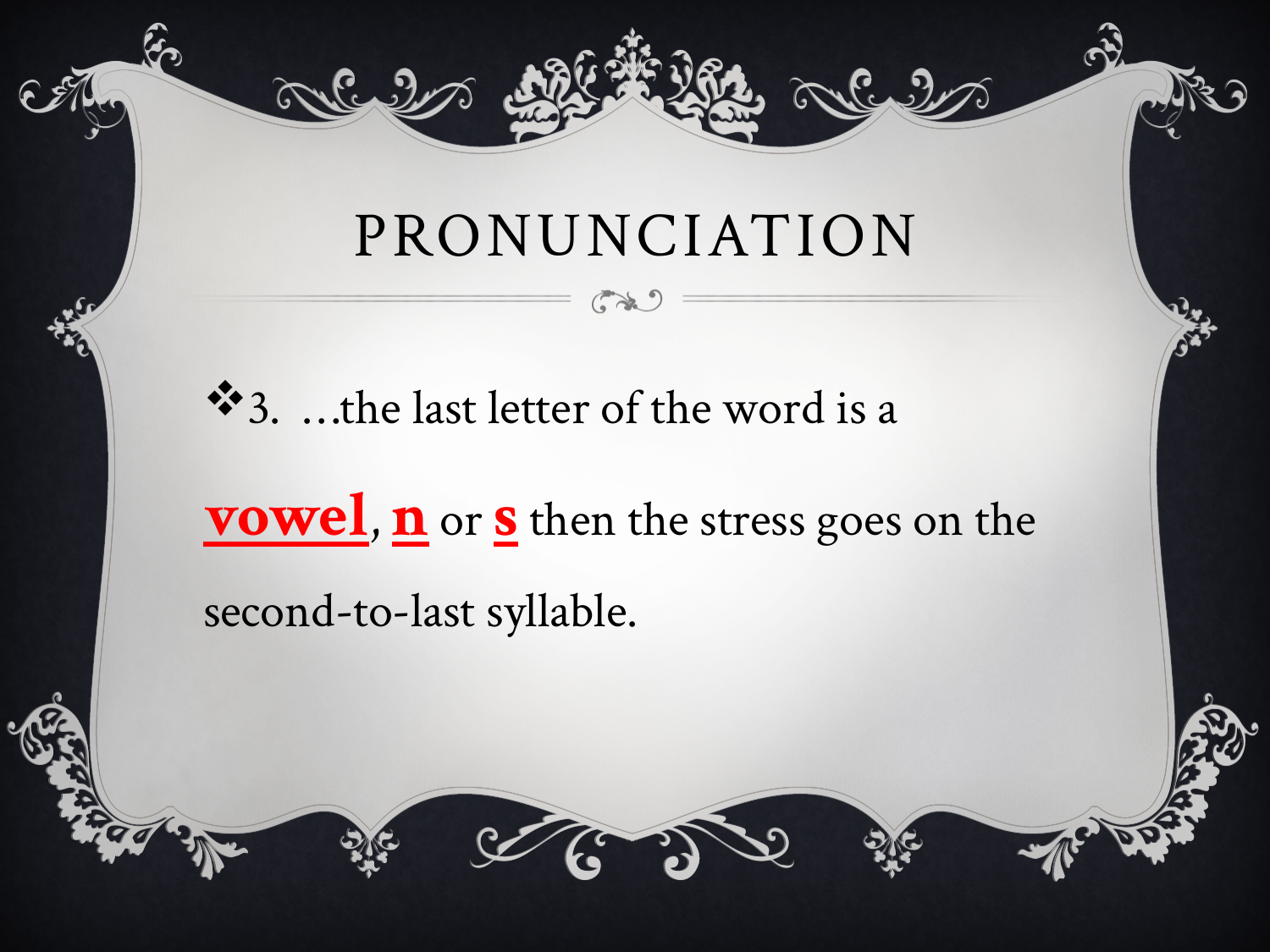

# pronunciation
3.  …the last letter of the word is a vowel, n or s then the stress goes on the second-to-last syllable.